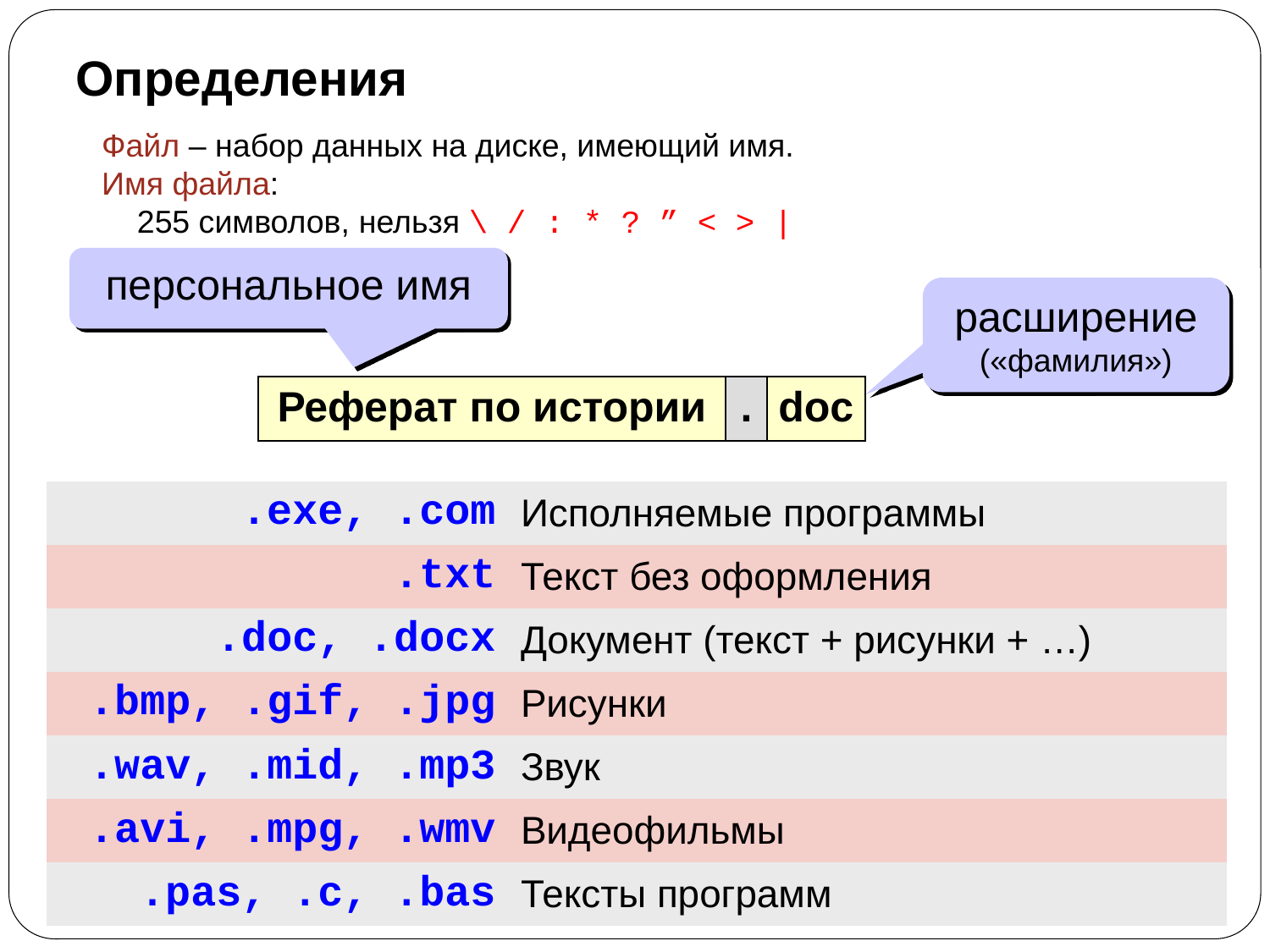

# Определения
Файл – набор данных на диске, имеющий имя.
Имя файла:
    255 символов, нельзя \ / : * ? ” < > |
персональное имя
расширение
(«фамилия»)
| Реферат по истории | . | doc |
| --- | --- | --- |
| .exe, .com | Исполняемые программы |
| --- | --- |
| .txt | Текст без оформления |
| .doc, .docx | Документ (текст + рисунки + …) |
| .bmp, .gif, .jpg | Рисунки |
| .wav, .mid, .mp3 | Звук |
| .avi, .mpg, .wmv | Видеофильмы |
| .pas, .c, .bas | Тексты программ |